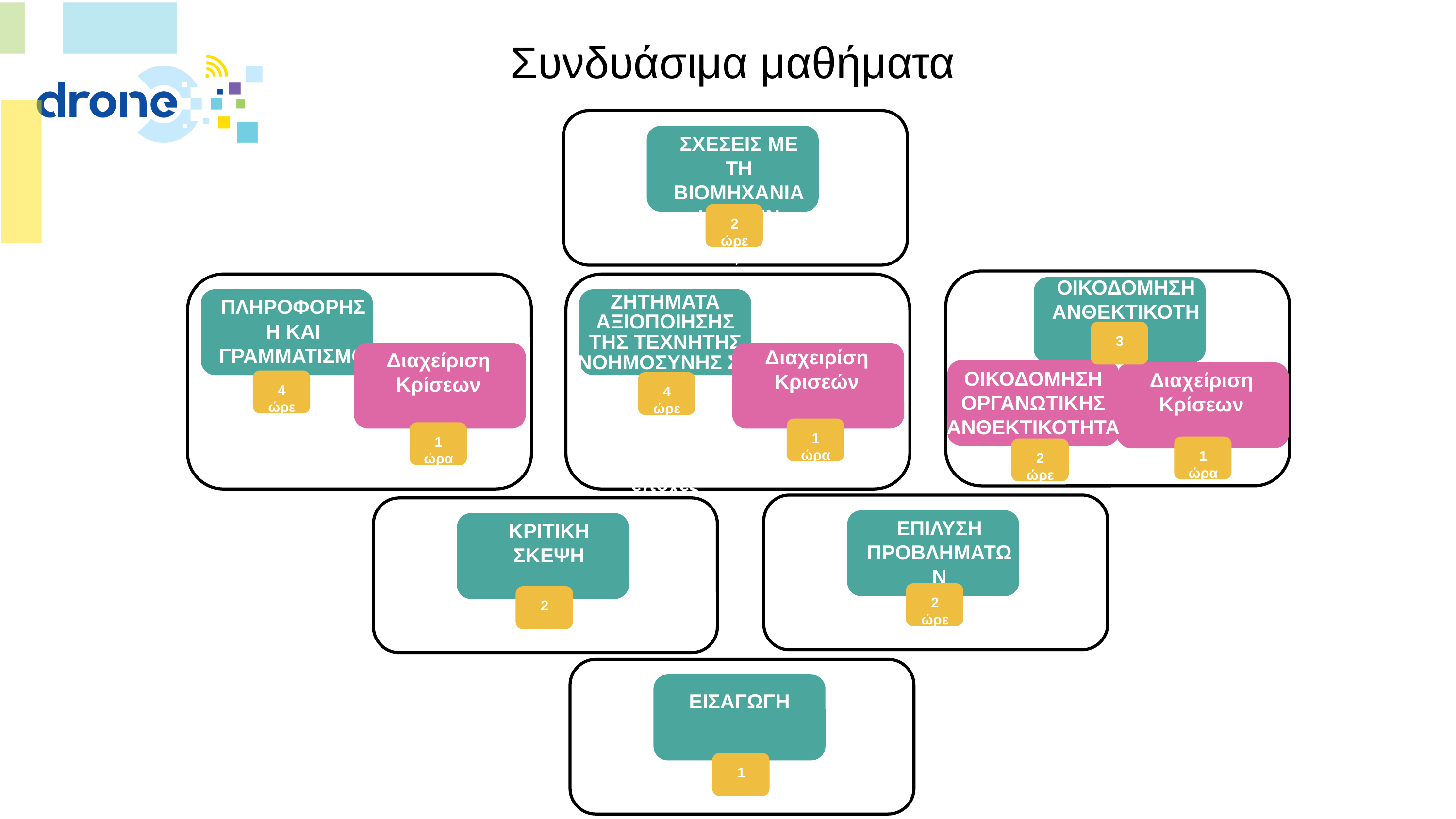

# Συνδυάσιμα μαθήματα

ΣΧΕΣΕΙΣ ΜΕ ΤΗ ΒΙΟΜΗΧΑΝΙΑ ΚΑΙ ΤΗΝ ΚΟΙΝΟΤΗΤΑ

2 ώρες

ΟΙΚΟΔΟΜΗΣΗ ΑΝΘΕΚΤΙΚΟΤΗΤΑΣ

ΖΗΤΗΜΑΤΑ ΑΞΙΟΠΟΙΗΣΗΣ ΤΗΣ ΤΕΧΝΗΤΗΣ ΝΟΗΜΟΣΥΝΗΣ ΣΕ ΠΕΡΙΟΔΟΥΣ ΑΒΕΒΑΙΟΤΗΤΑΣ
ΚΥΒΕΡΝΗΤΙΚΗ ΑΣΦΑΛΕΙΑ
Σε αβέβαιες εποχές

ΠΛΗΡΟΦΟΡΗΣΗ ΚΑΙ ΓΡΑΜΜΑΤΙΣΜΟΣ

3
Διαχειρίση Κρισεών

Διαχείριση Κρίσεων

ΟΙΚΟΔΟΜΗΣΗ ΟΡΓΑΝΩΤΙΚΗΣ ΑΝΘΕΚΤΙΚΟΤΗΤΑΣ

Διαχείριση Κρίσεων

4 ώρες

4 ώρες

1 ώρα

1 ώρα

1 ώρα

2 ώρες

ΕΠΙΛΥΣΗ ΠΡΟΒΛΗΜΑΤΩΝ

ΚΡΙΤΙΚΗ ΣΚΕΨΗ

2 ώρες

2

ΕΙΣΑΓΩΓΗ

1